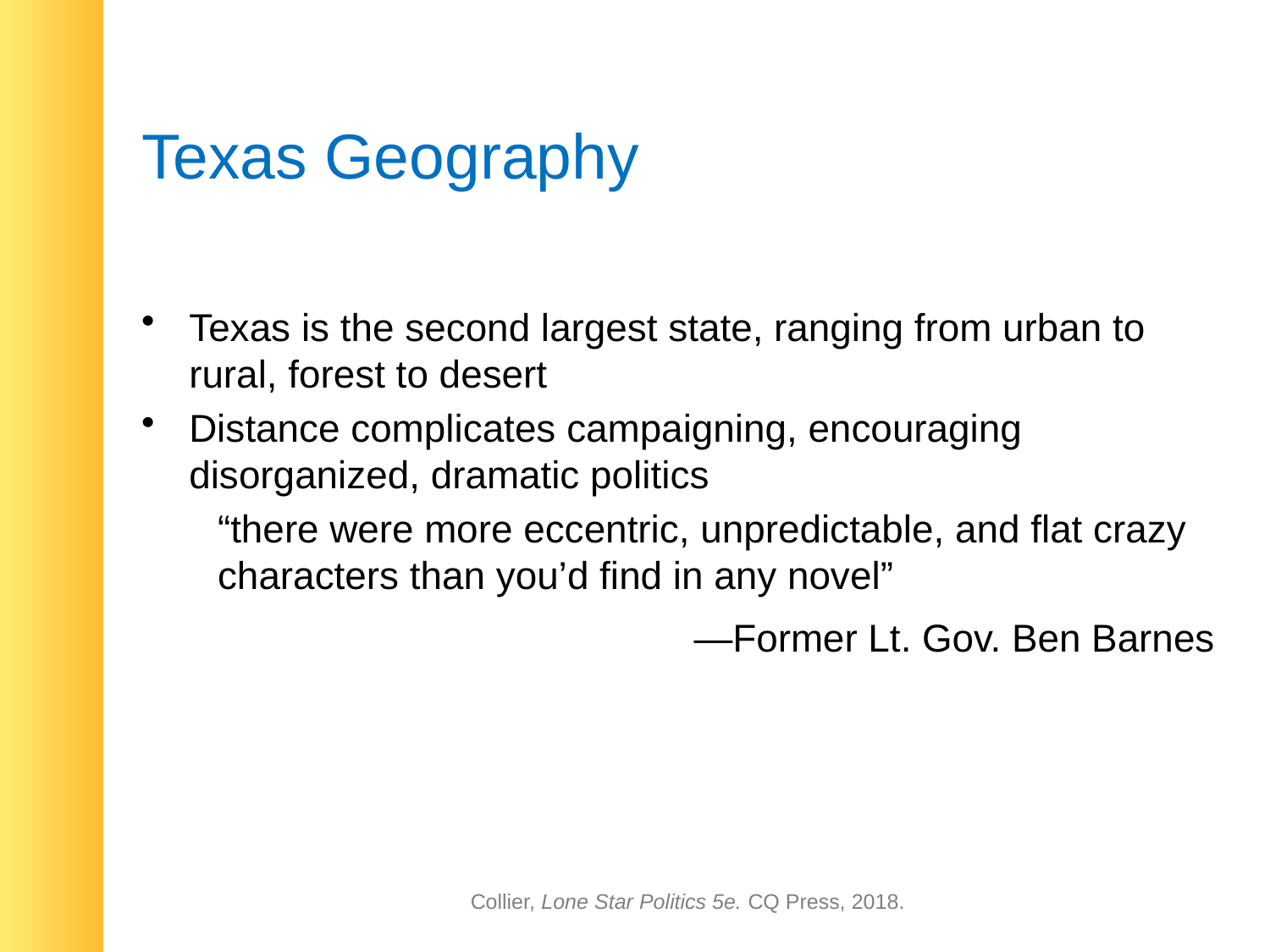

# Texas Geography
Texas is the second largest state, ranging from urban to rural, forest to desert
Distance complicates campaigning, encouraging disorganized, dramatic politics
“there were more eccentric, unpredictable, and flat crazy characters than you’d find in any novel”
		—Former Lt. Gov. Ben Barnes
Collier, Lone Star Politics 5e. CQ Press, 2018.